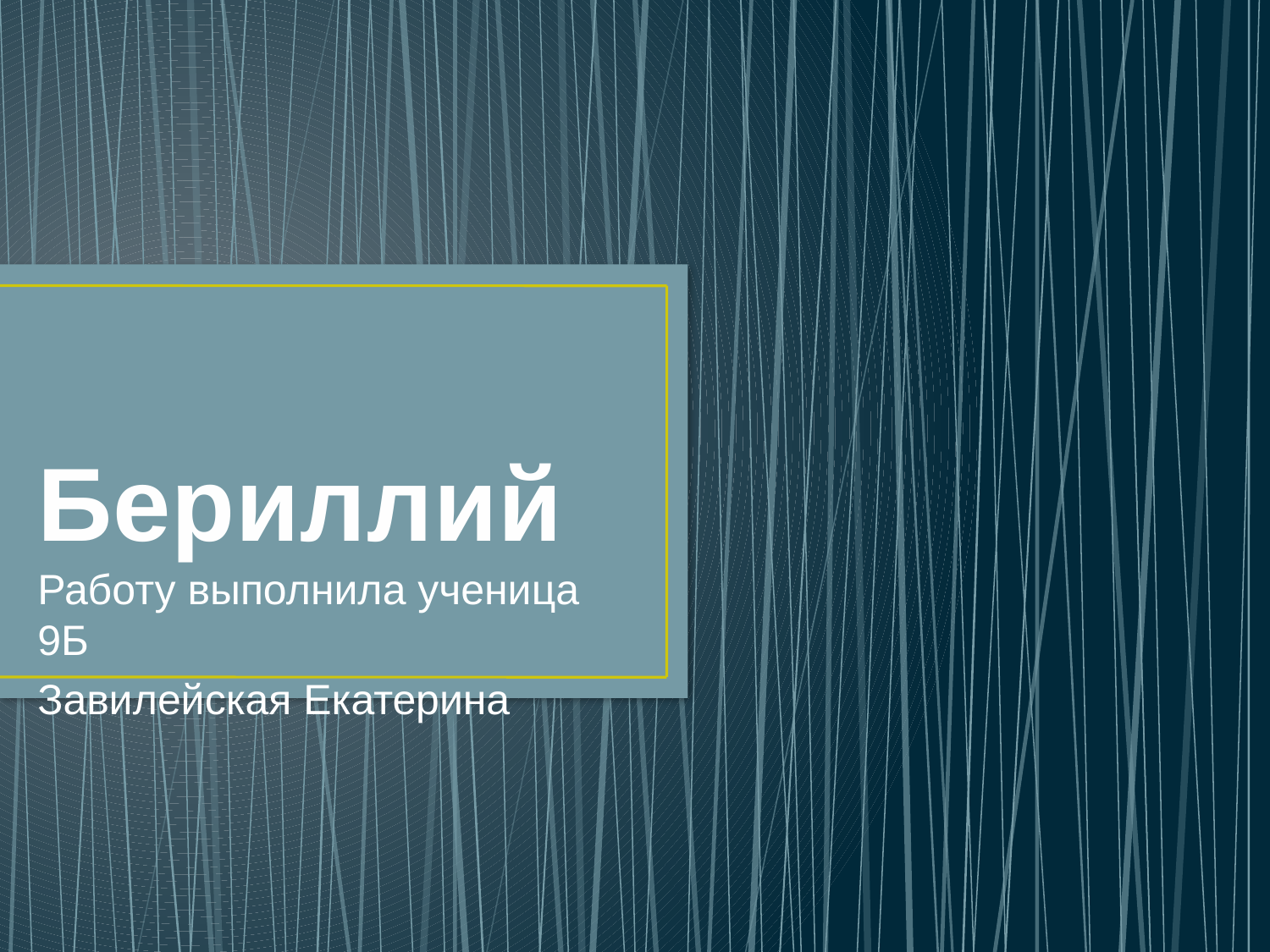

# Бериллий
Работу выполнила ученица 9Б
Завилейская Екатерина